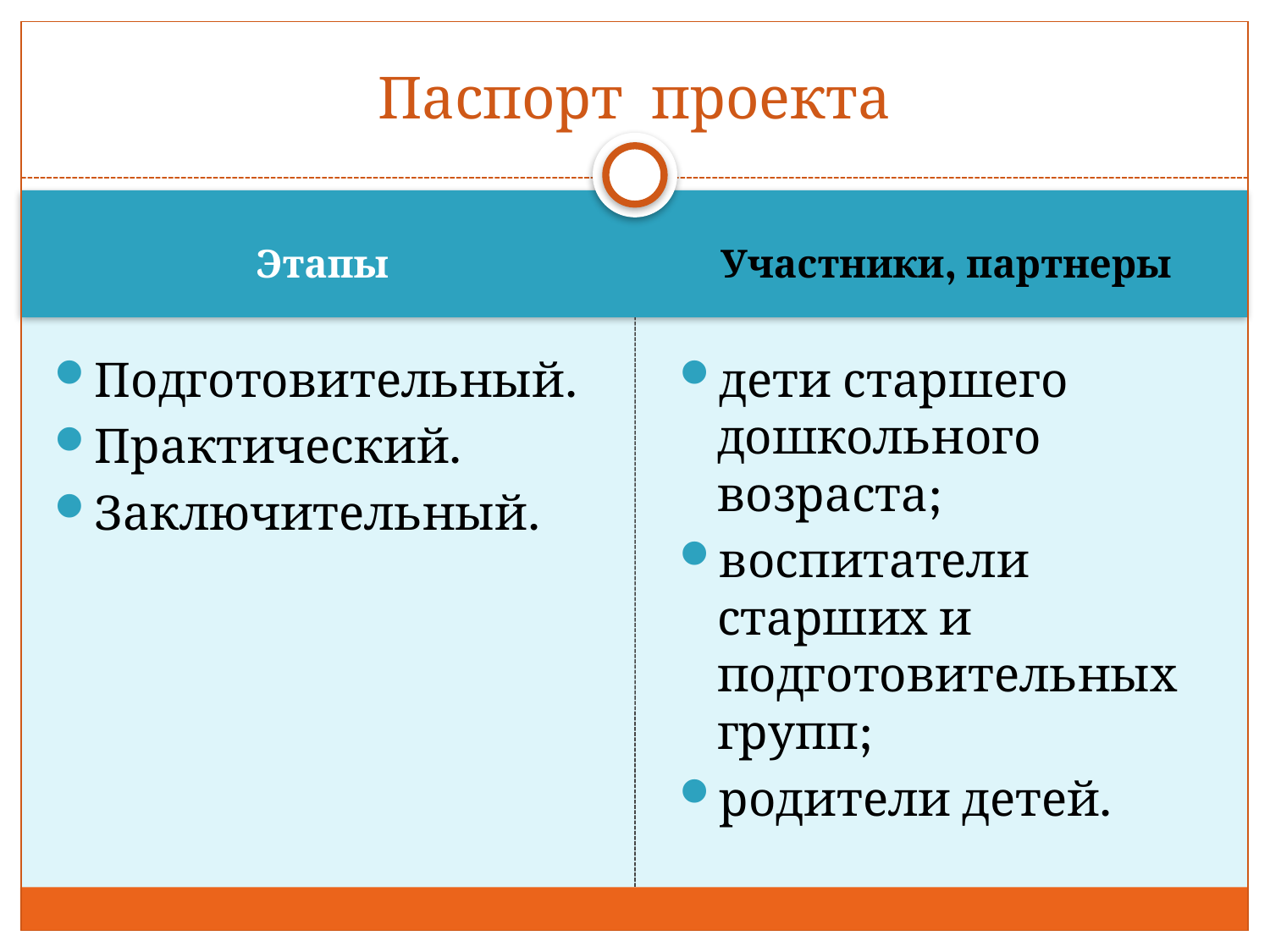

# Паспорт  проекта
Этапы
Участники, партнеры
Подготовительный.
Практический.
Заключительный.
дети старшего дошкольного возраста;
воспитатели старших и подготовительных групп;
родители детей.